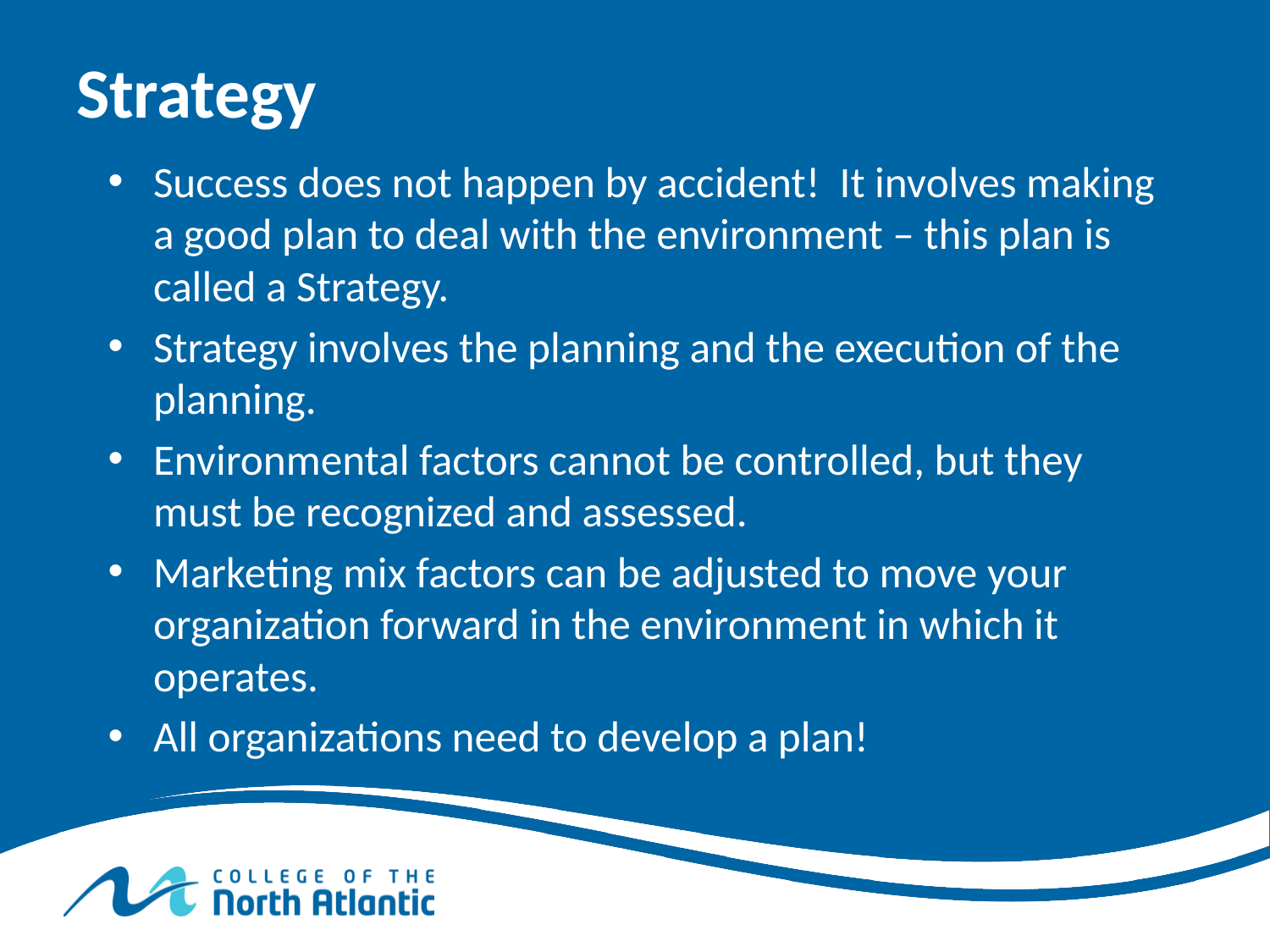

# Strategy
Success does not happen by accident!  It involves making a good plan to deal with the environment – this plan is called a Strategy.
Strategy involves the planning and the execution of the planning.
Environmental factors cannot be controlled, but they must be recognized and assessed.
Marketing mix factors can be adjusted to move your organization forward in the environment in which it operates.
All organizations need to develop a plan!